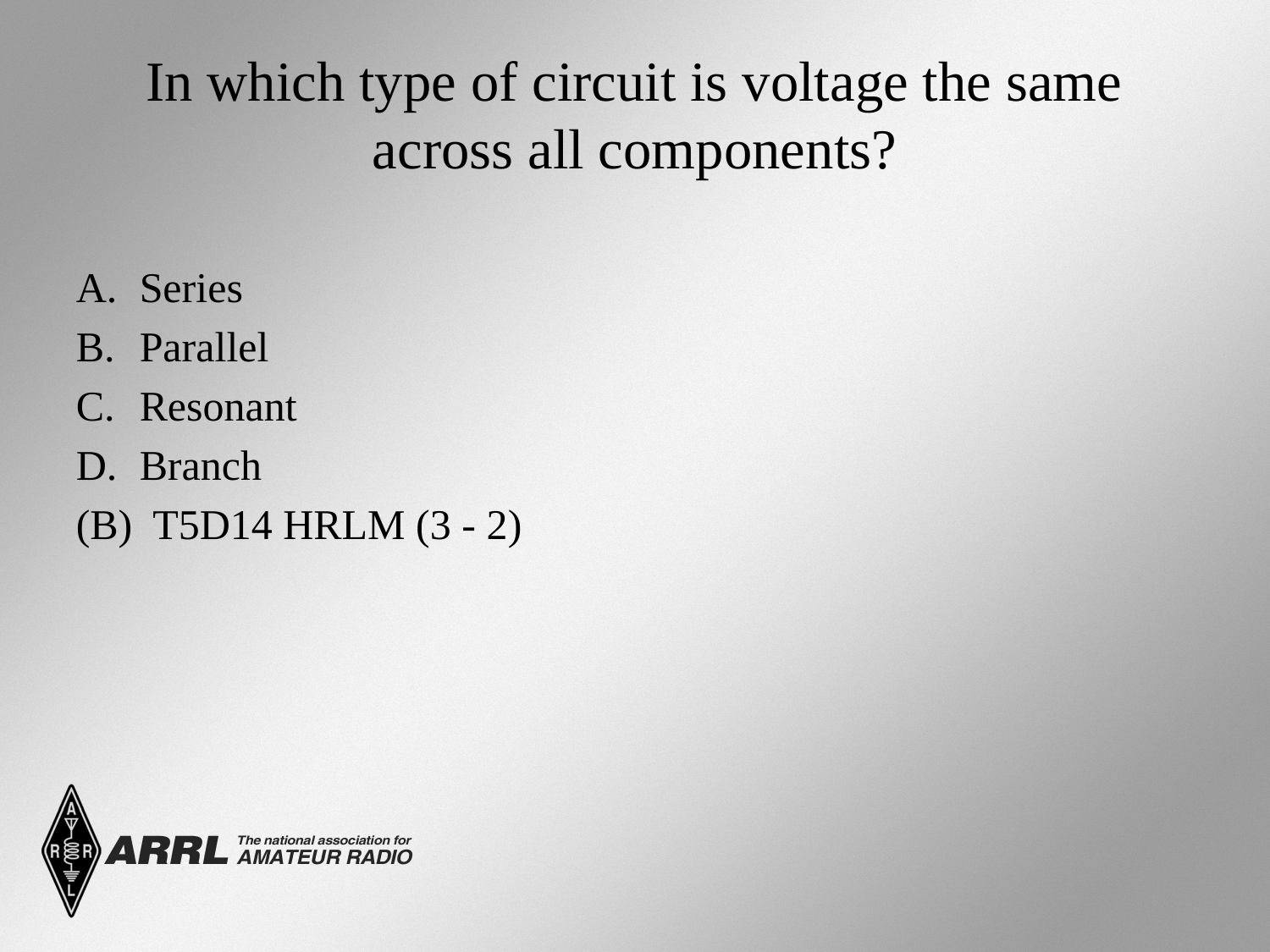

# In which type of circuit is voltage the same across all components?
Series
Parallel
Resonant
Branch
(B)  T5D14 HRLM (3 - 2)